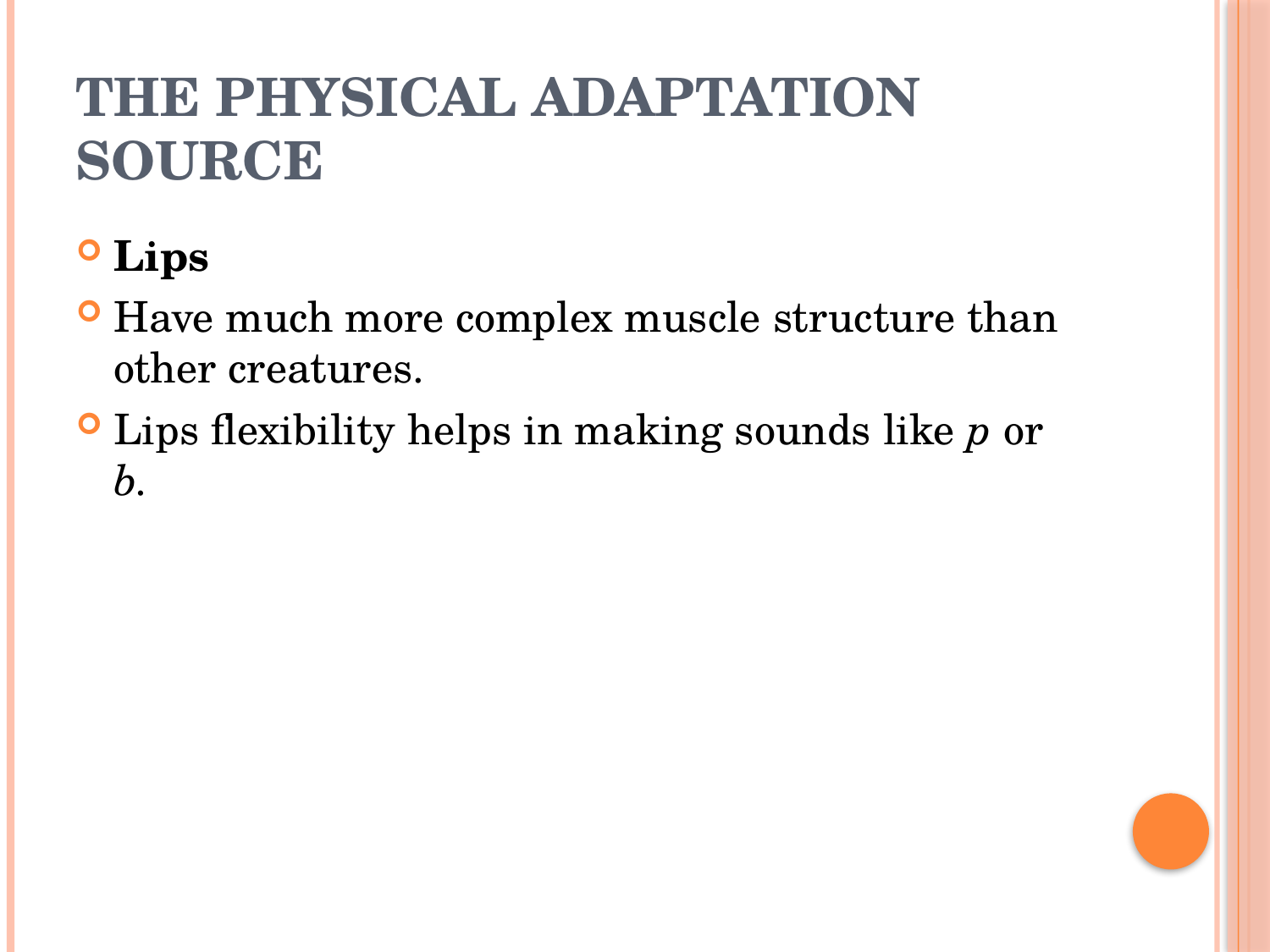

# The physical adaptation source
Lips
Have much more complex muscle structure than other creatures.
Lips flexibility helps in making sounds like p or b.